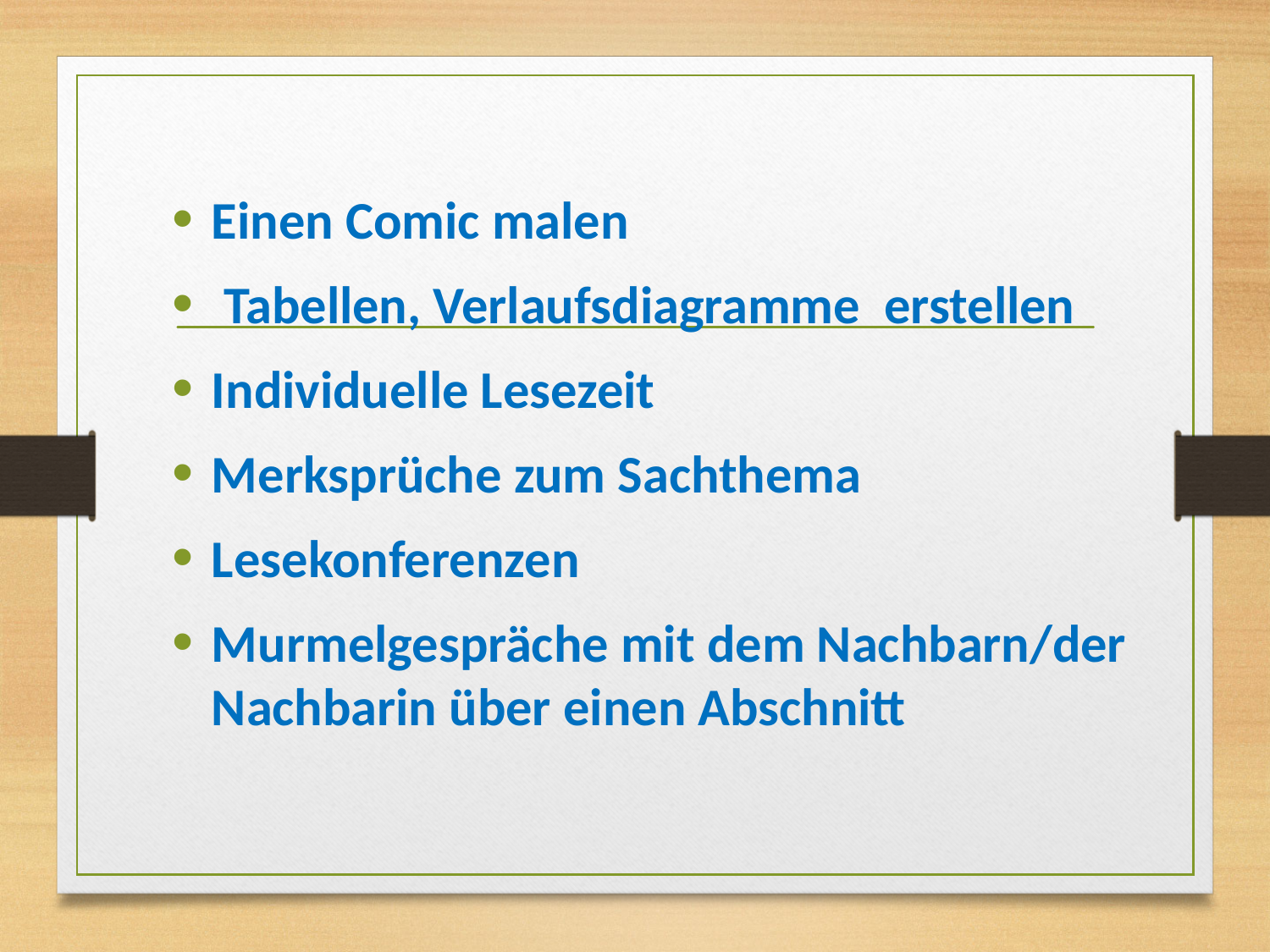

Einen Comic malen
 Tabellen, Verlaufsdiagramme  erstellen
Individuelle Lesezeit
Merksprüche zum Sachthema
Lesekonferenzen
Murmelgespräche mit dem Nachbarn/der Nachbarin über einen Abschnitt